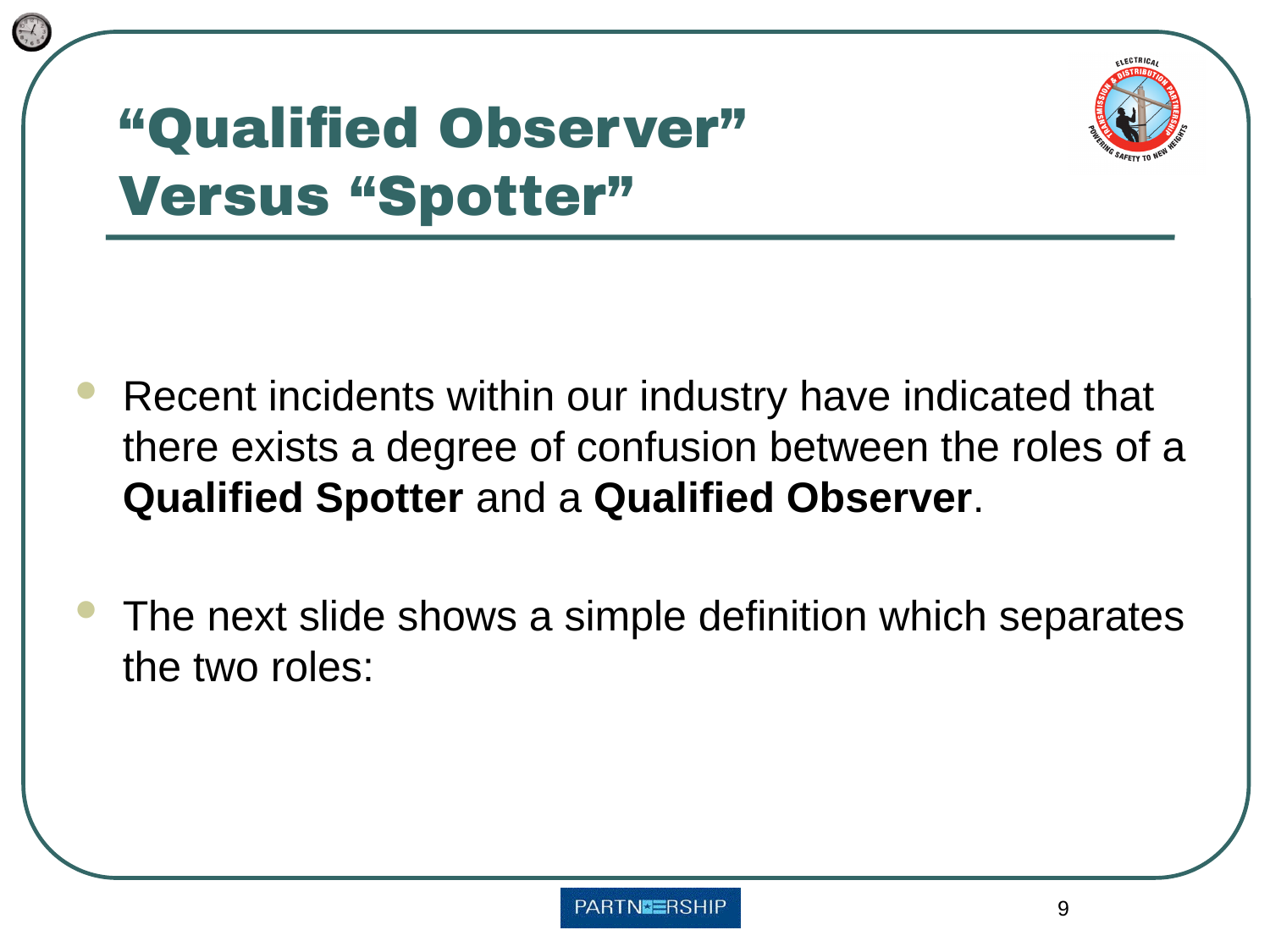

# “Qualified Observer” Versus “Spotter”
Recent incidents within our industry have indicated that there exists a degree of confusion between the roles of a Qualified Spotter and a Qualified Observer.

The next slide shows a simple definition which separates the two roles:
9